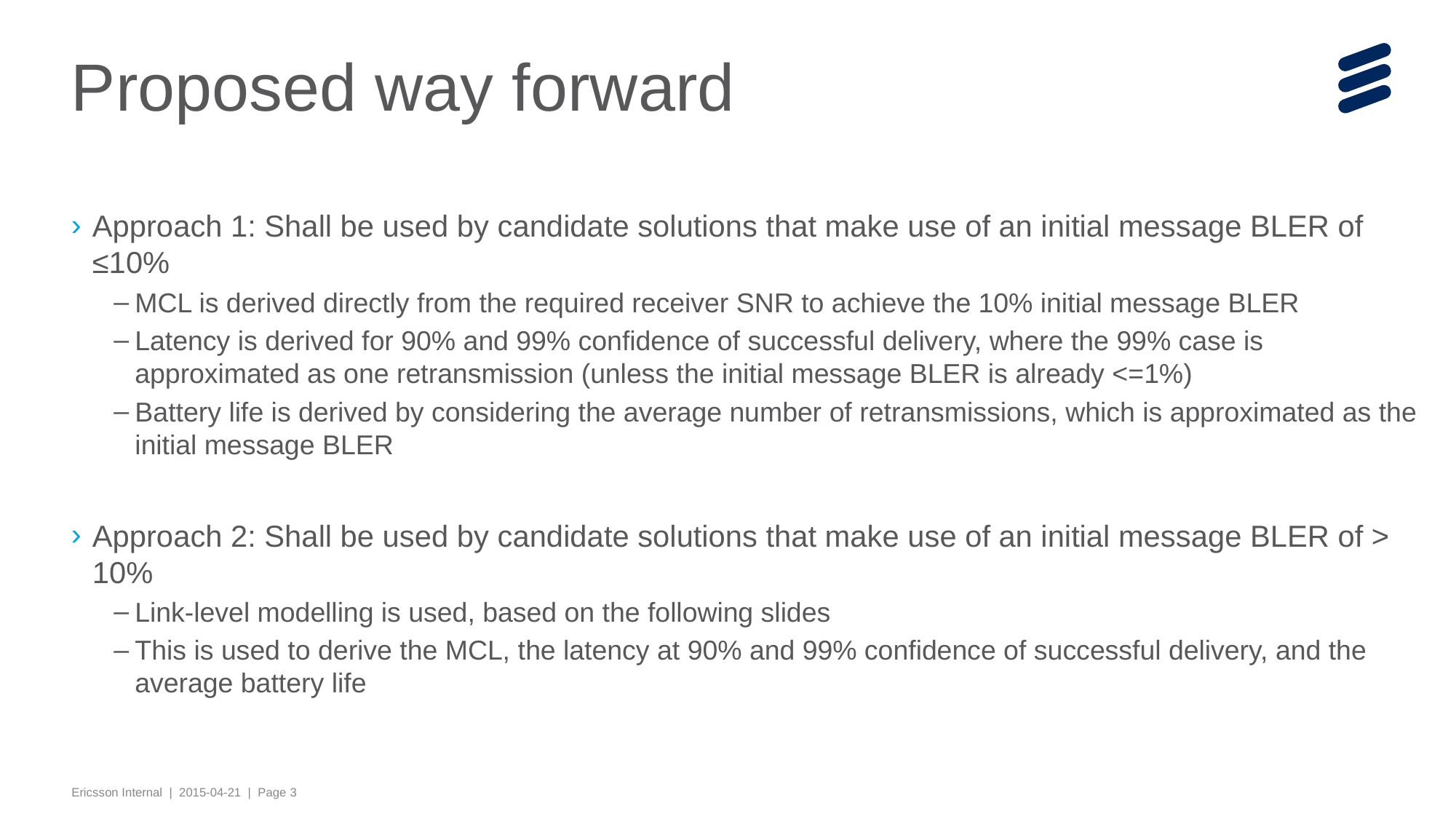

# Proposed way forward
Approach 1: Shall be used by candidate solutions that make use of an initial message BLER of ≤10%
MCL is derived directly from the required receiver SNR to achieve the 10% initial message BLER
Latency is derived for 90% and 99% confidence of successful delivery, where the 99% case is approximated as one retransmission (unless the initial message BLER is already <=1%)
Battery life is derived by considering the average number of retransmissions, which is approximated as the initial message BLER

Approach 2: Shall be used by candidate solutions that make use of an initial message BLER of > 10%
Link-level modelling is used, based on the following slides
This is used to derive the MCL, the latency at 90% and 99% confidence of successful delivery, and the average battery life